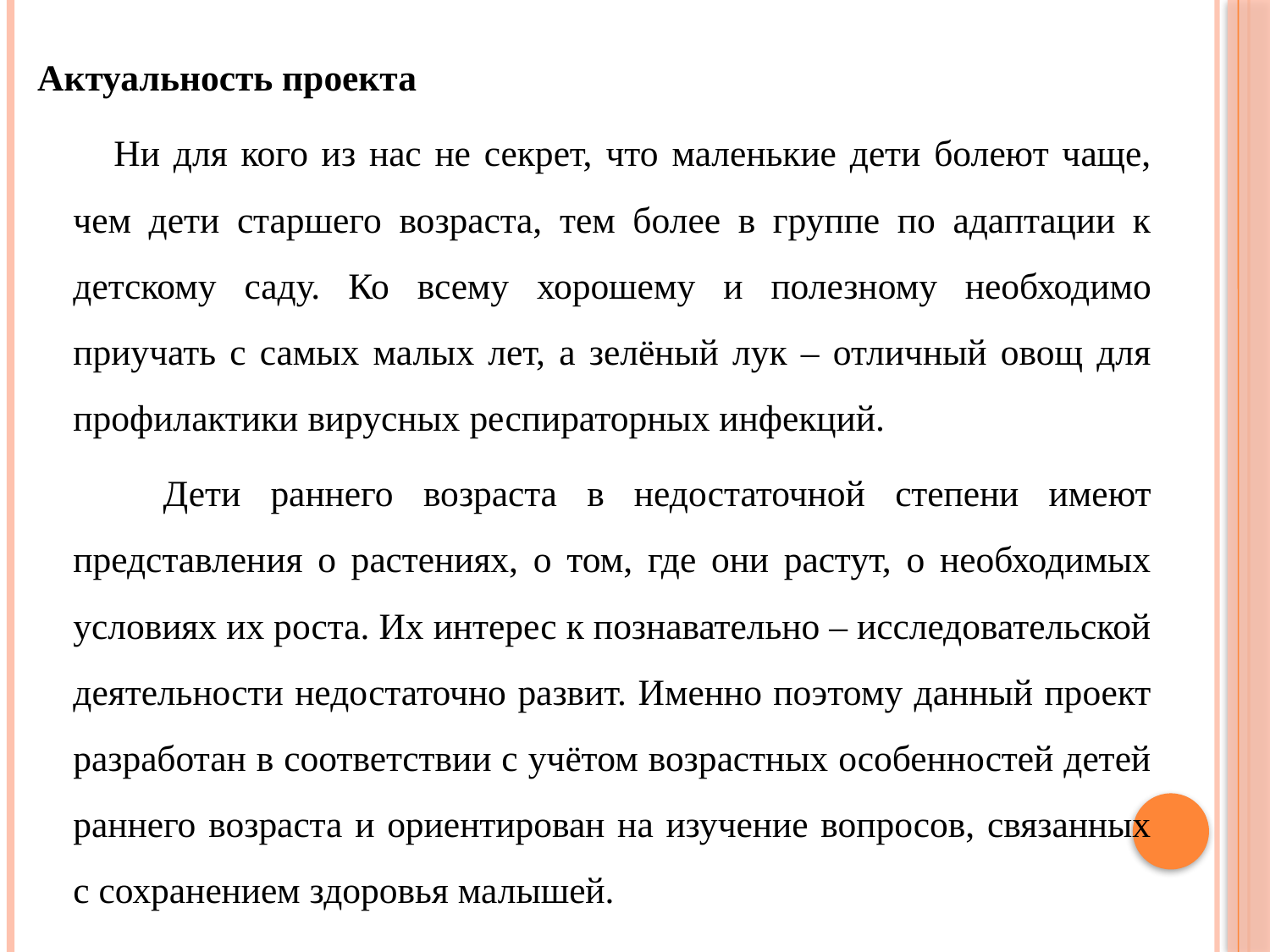

Актуальность проекта
   Ни для кого из нас не секрет, что маленькие дети болеют чаще, чем дети старшего возраста, тем более в группе по адаптации к детскому саду. Ко всему хорошему и полезному необходимо приучать с самых малых лет, а зелёный лук – отличный овощ для профилактики вирусных респираторных инфекций.
   Дети раннего возраста в недостаточной степени имеют представления о растениях, о том, где они растут, о необходимых условиях их роста. Их интерес к познавательно – исследовательской деятельности недостаточно развит. Именно поэтому данный проект разработан в соответствии с учётом возрастных особенностей детей раннего возраста и ориентирован на изучение вопросов, связанных с сохранением здоровья малышей.